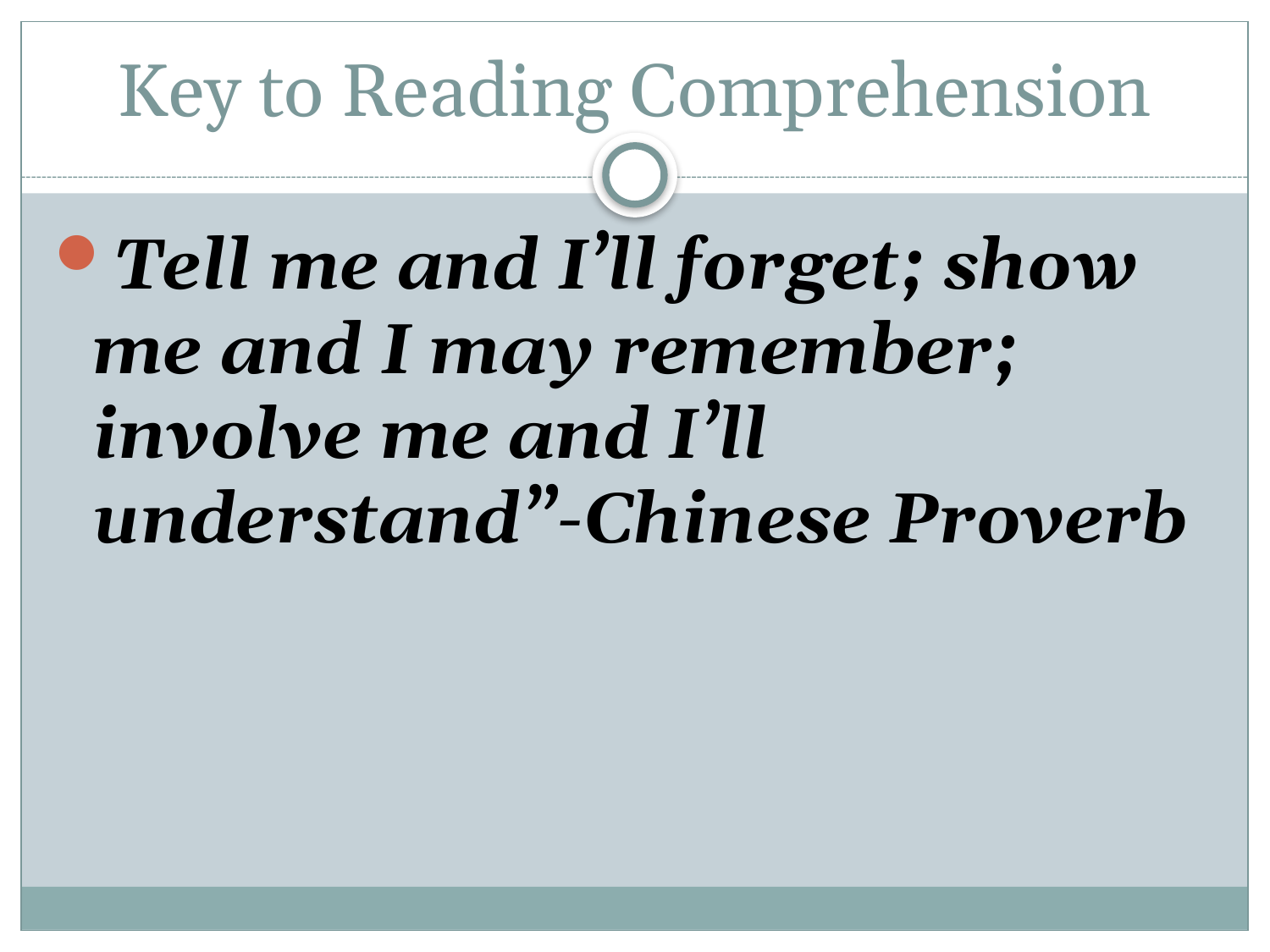

# Key to Reading Comprehension
Tell me and I’ll forget; show me and I may remember; involve me and I’ll understand”-Chinese Proverb